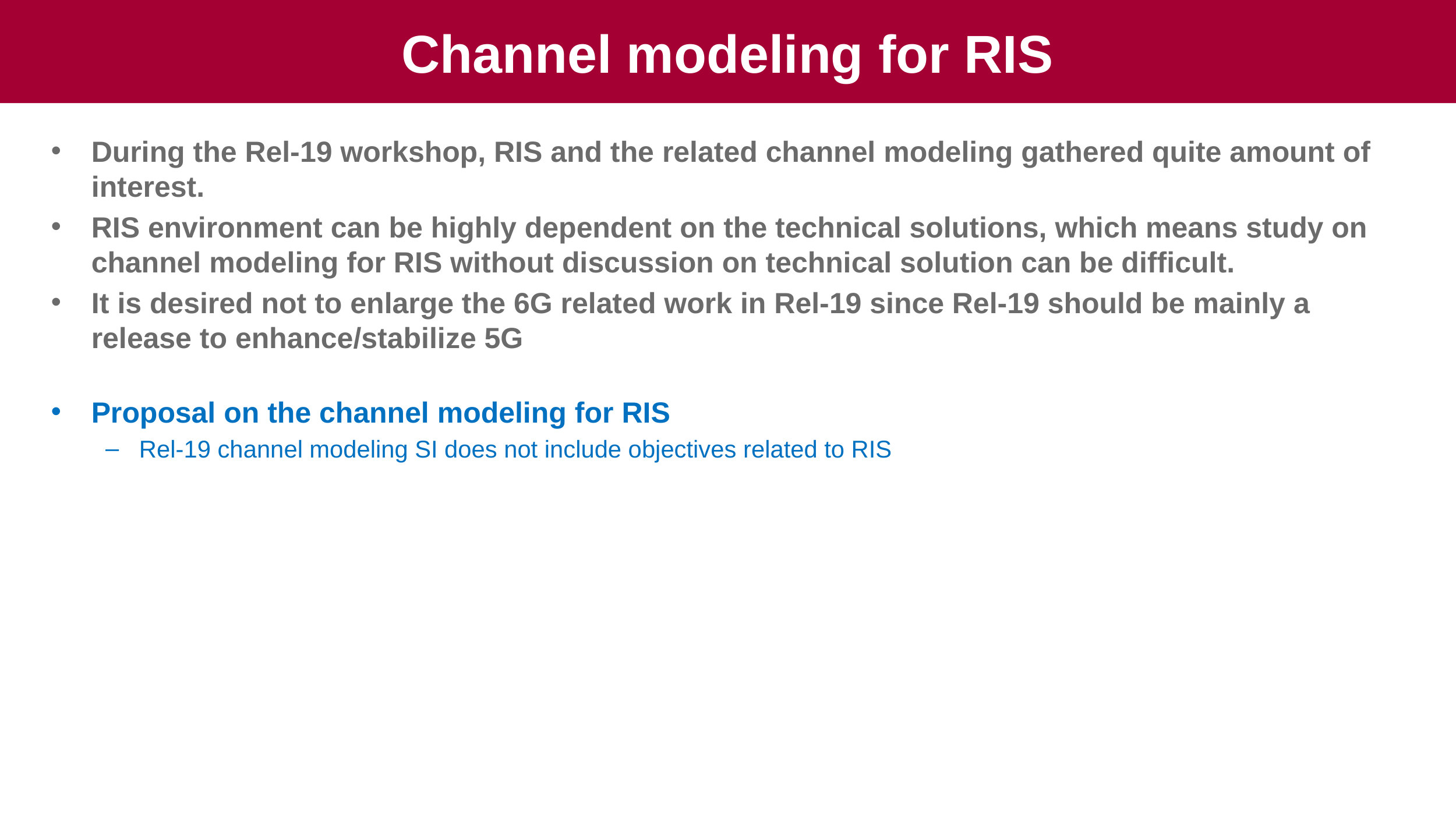

# Channel modeling for RIS
During the Rel-19 workshop, RIS and the related channel modeling gathered quite amount of interest.
RIS environment can be highly dependent on the technical solutions, which means study on channel modeling for RIS without discussion on technical solution can be difficult.
It is desired not to enlarge the 6G related work in Rel-19 since Rel-19 should be mainly a release to enhance/stabilize 5G

Proposal on the channel modeling for RIS
Rel-19 channel modeling SI does not include objectives related to RIS